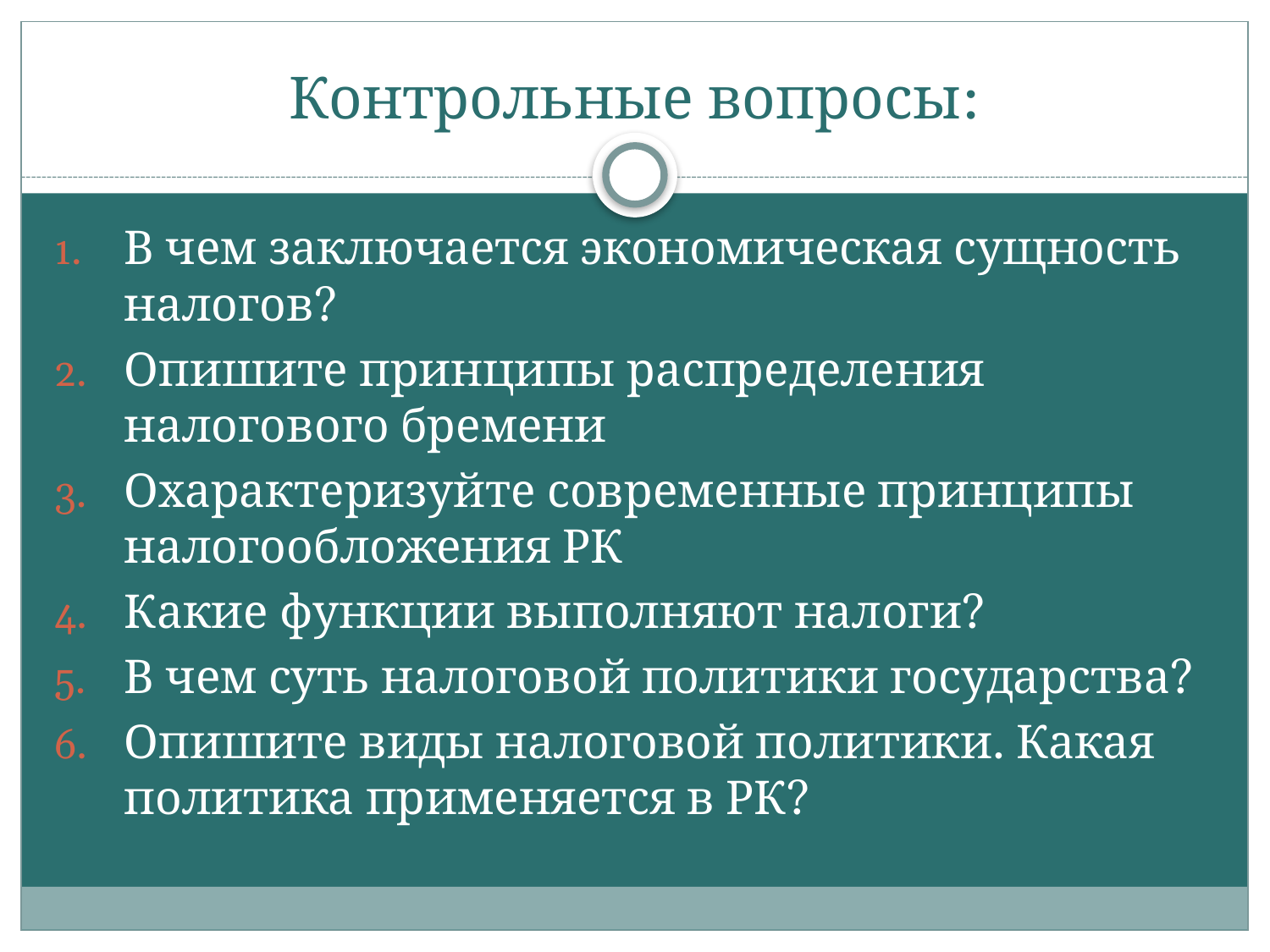

# Контрольные вопросы:
В чем заключается экономическая сущность налогов?
Опишите принципы распределения налогового бремени
Охарактеризуйте современные принципы налогообложения РК
Какие функции выполняют налоги?
В чем суть налоговой политики государства?
Опишите виды налоговой политики. Какая политика применяется в РК?